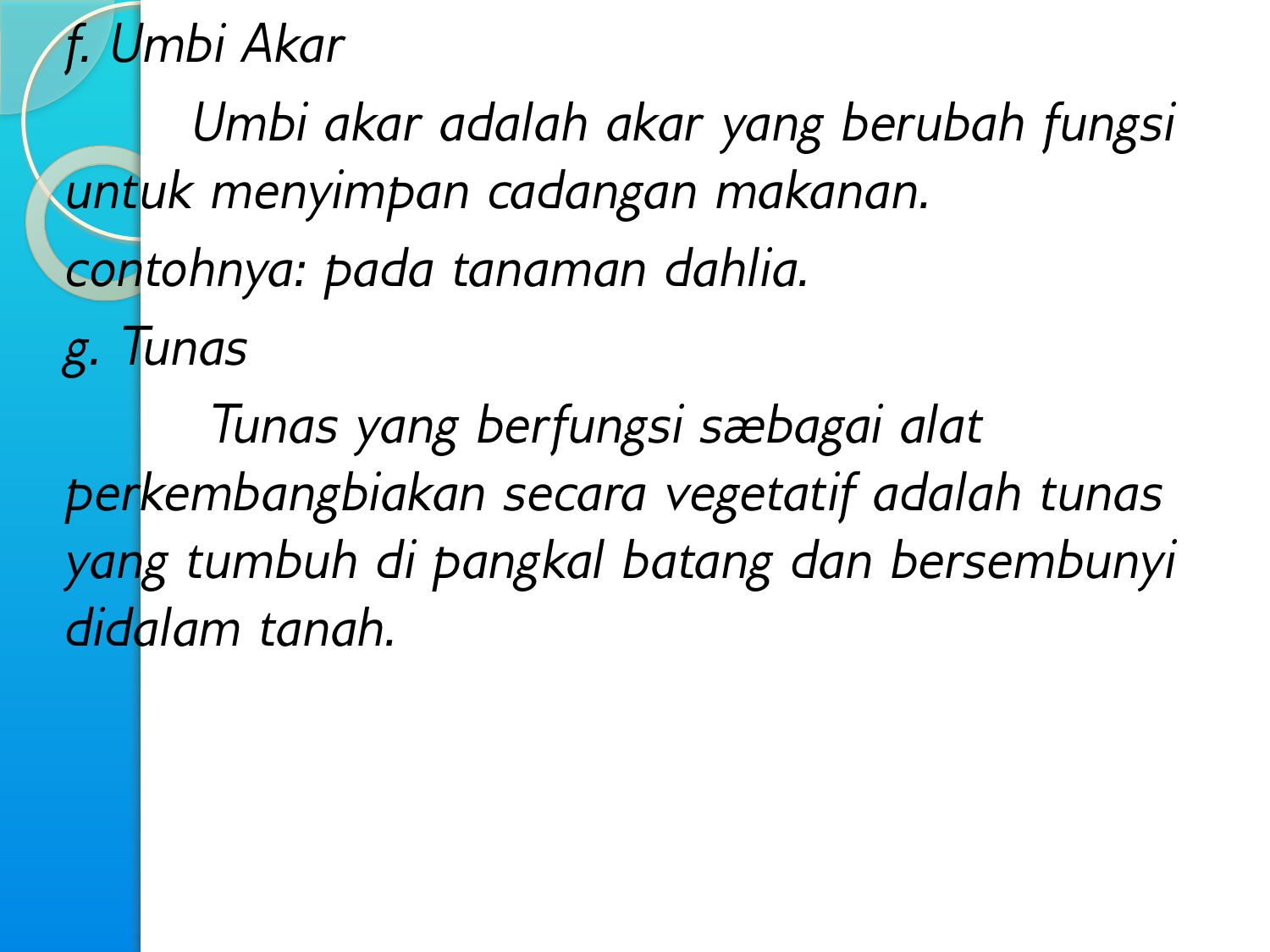

f. Umbi Akar
		Umbi akar adalah akar yang berubah fungsi untuk menyimpan cadangan makanan.
	contohnya: pada tanaman dahlia.
	g. Tunas
		 Tunas yang berfungsi saebagai alat perkembangbiakan secara vegetatif adalah tunas yang tumbuh di pangkal batang dan bersembunyi didalam tanah.